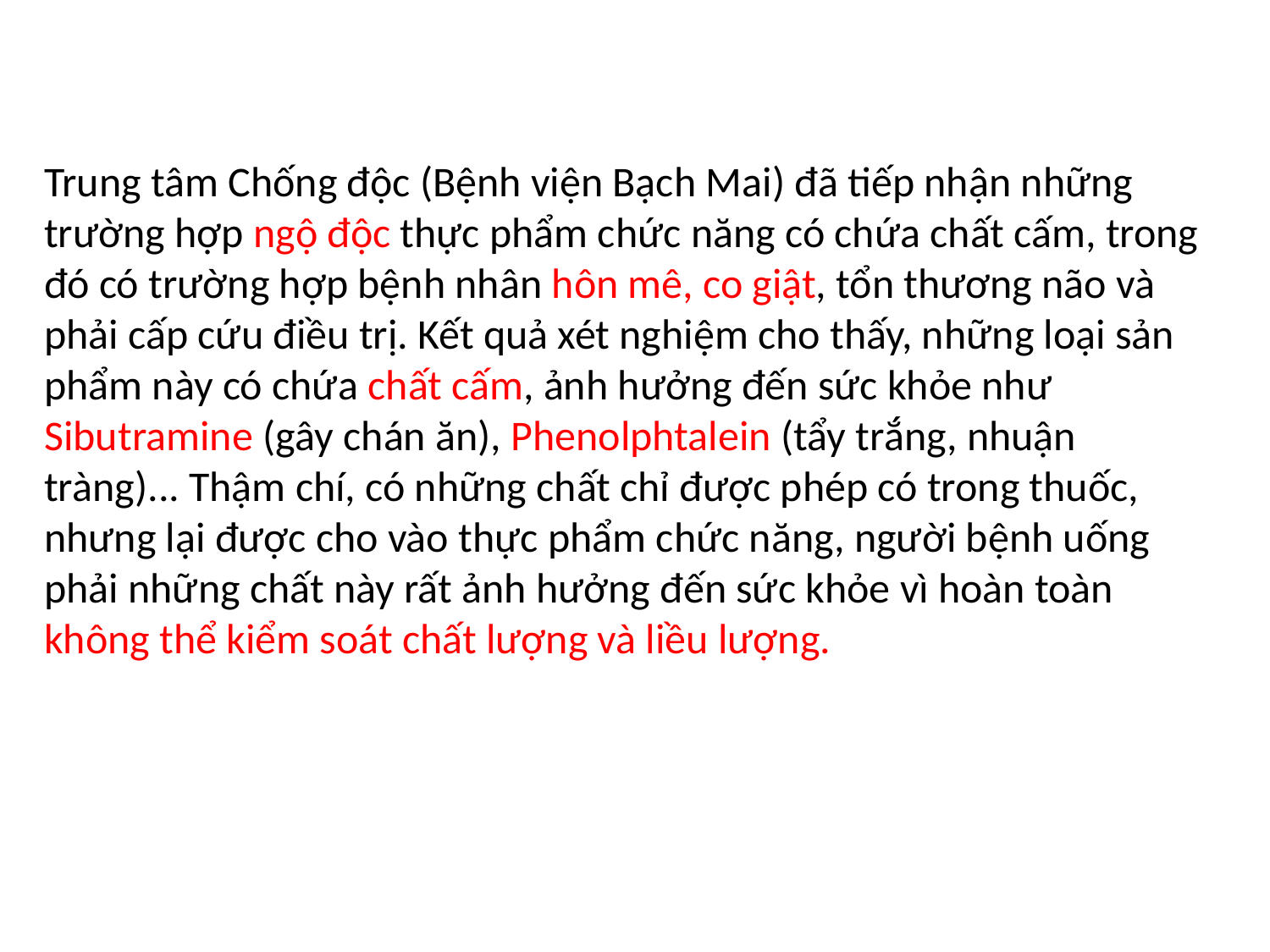

Trung tâm Chống độc (Bệnh viện Bạch Mai) đã tiếp nhận những trường hợp ngộ độc thực phẩm chức năng có chứa chất cấm, trong đó có trường hợp bệnh nhân hôn mê, co giật, tổn thương não và phải cấp cứu điều trị. Kết quả xét nghiệm cho thấy, những loại sản phẩm này có chứa chất cấm, ảnh hưởng đến sức khỏe như Sibutramine (gây chán ăn), Phenolphtalein (tẩy trắng, nhuận tràng)... Thậm chí, có những chất chỉ được phép có trong thuốc, nhưng lại được cho vào thực phẩm chức năng, người bệnh uống phải những chất này rất ảnh hưởng đến sức khỏe vì hoàn toàn không thể kiểm soát chất lượng và liều lượng.